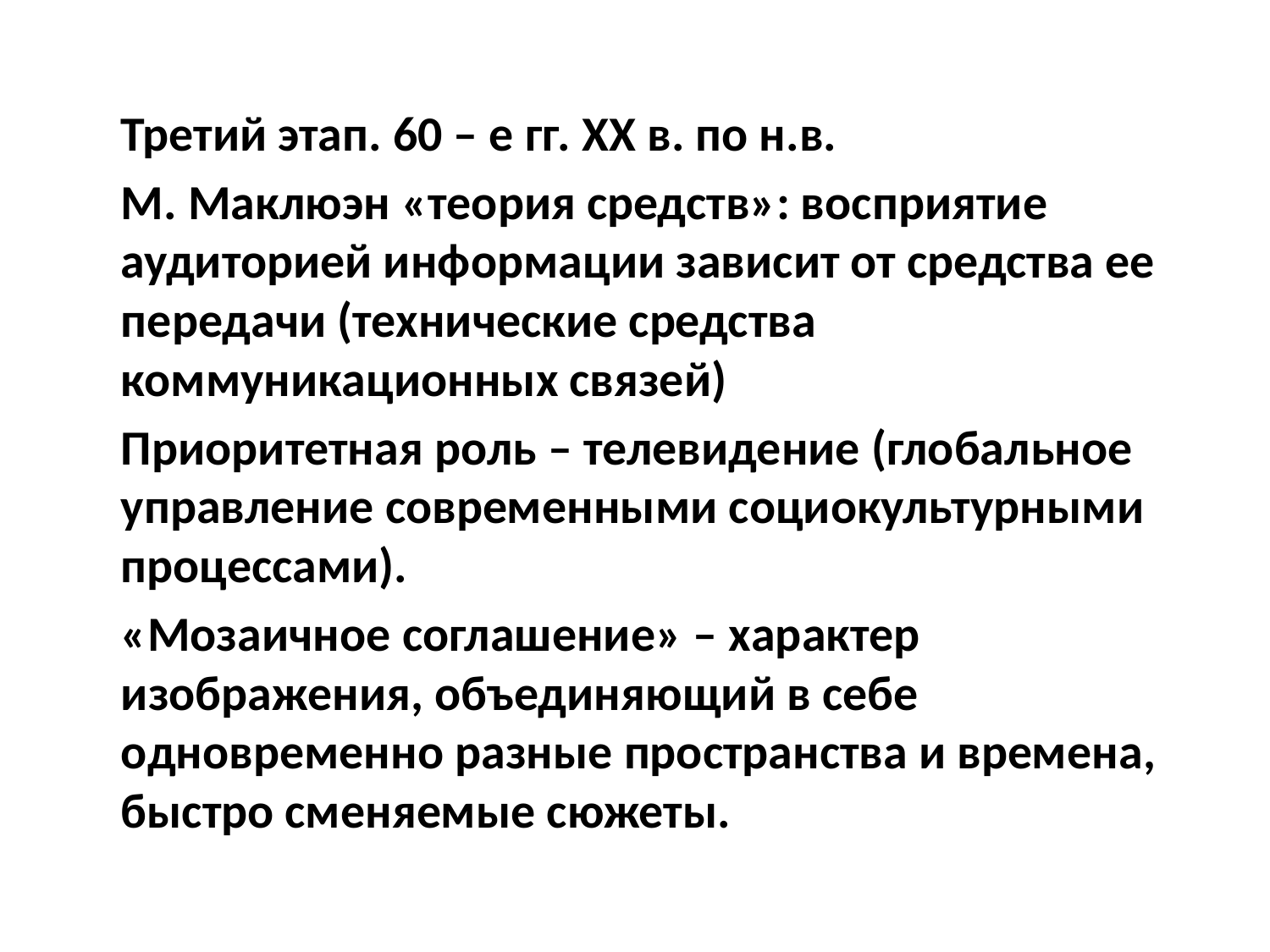

Третий этап. 60 – е гг. XX в. по н.в.
	М. Маклюэн «теория средств»: восприятие аудиторией информации зависит от средства ее передачи (технические средства коммуникационных связей)
	Приоритетная роль – телевидение (глобальное управление современными социокультурными процессами).
	«Мозаичное соглашение» – характер изображения, объединяющий в себе одновременно разные пространства и времена, быстро сменяемые сюжеты.